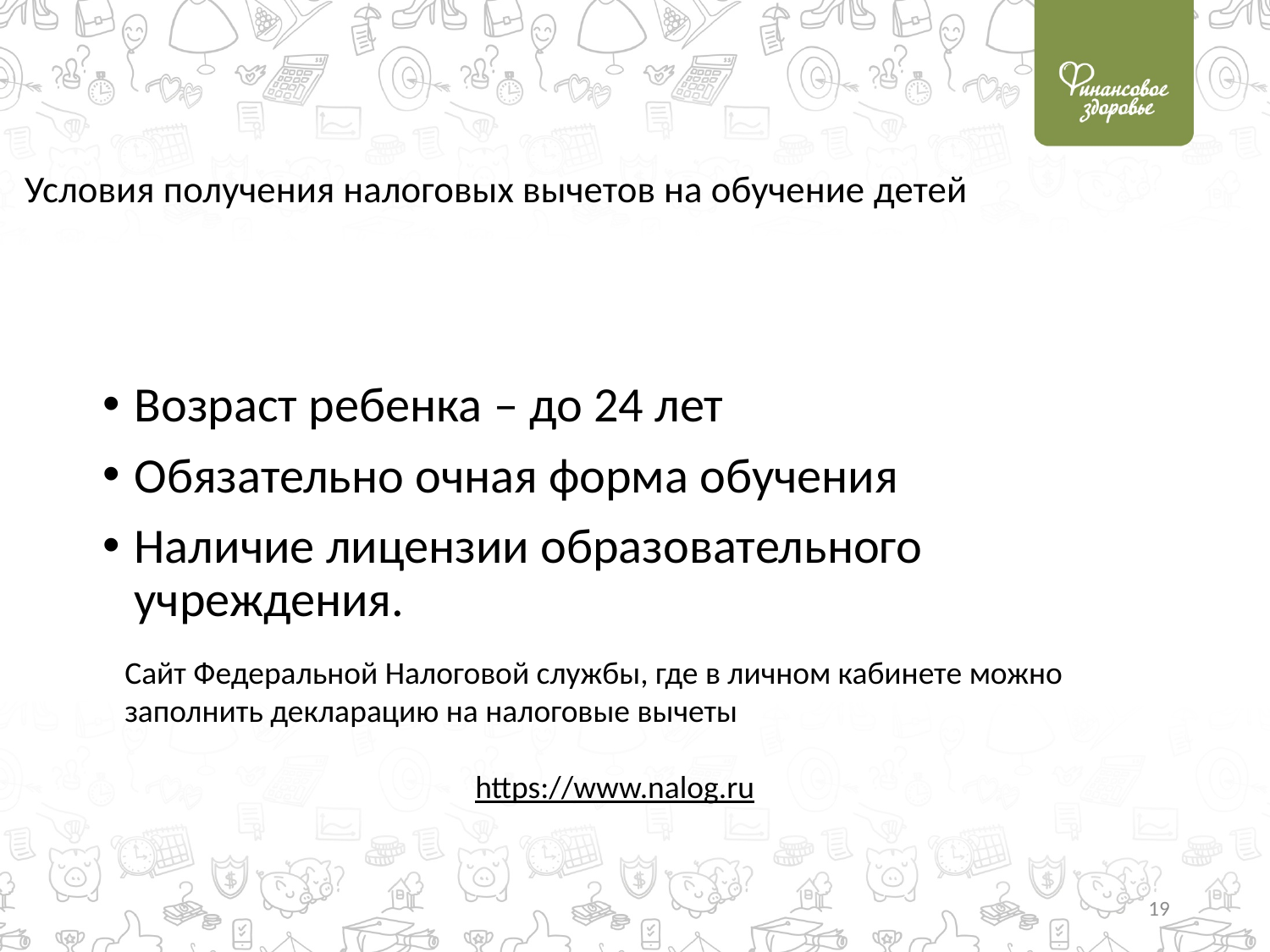

# Условия получения налоговых вычетов на обучение детей

Возраст ребенка – до 24 лет
Обязательно очная форма обучения
Наличие лицензии образовательного учреждения.

Сайт Федеральной Налоговой службы, где в личном кабинете можно заполнить декларацию на налоговые вычеты

https://www.nalog.ru
19